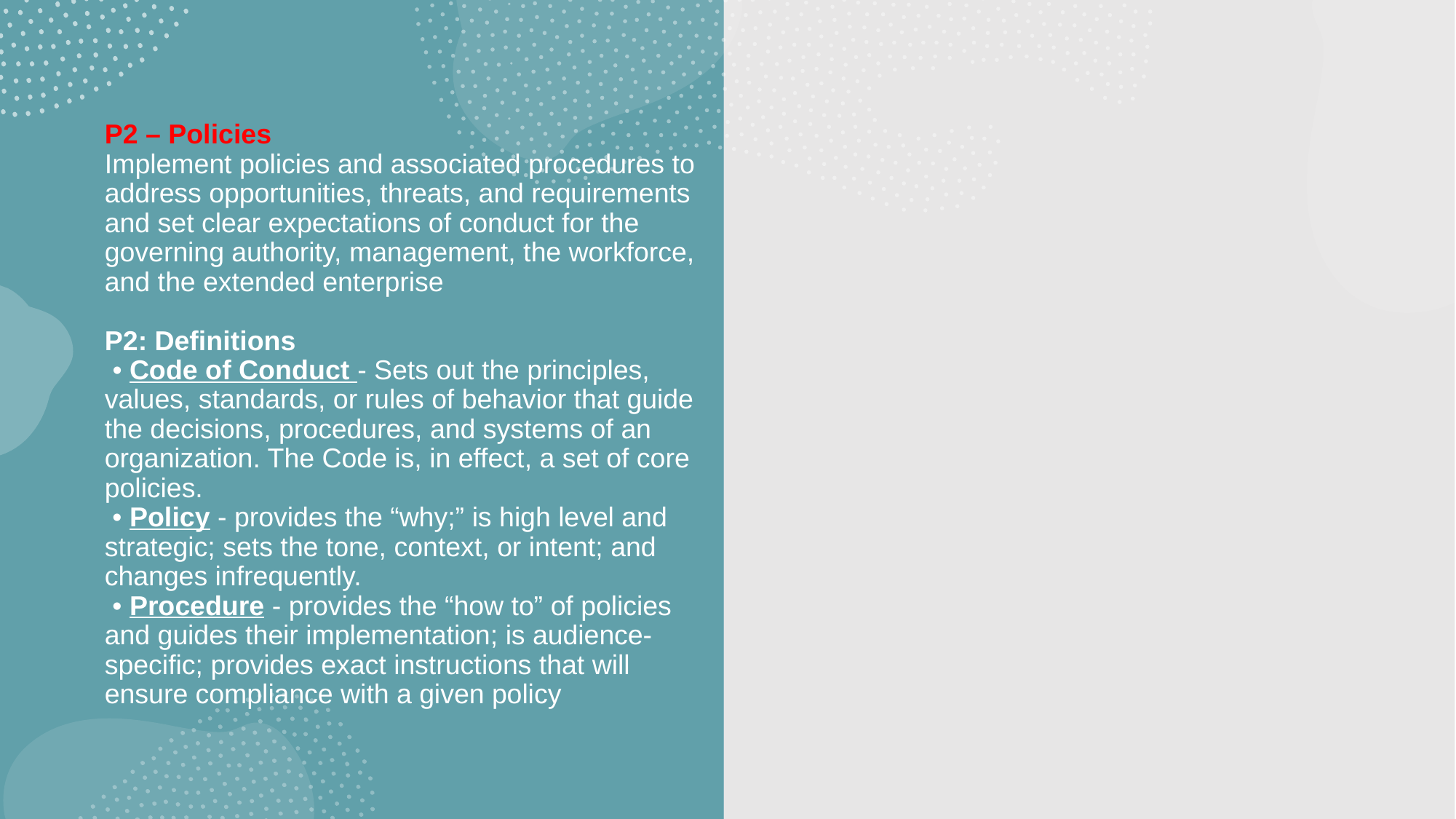

# P2 – Policies Implement policies and associated procedures to address opportunities, threats, and requirements and set clear expectations of conduct for the governing authority, management, the workforce, and the extended enterprise P2: Definitions • Code of Conduct - Sets out the principles, values, standards, or rules of behavior that guide the decisions, procedures, and systems of an organization. The Code is, in effect, a set of core policies. • Policy - provides the “why;” is high level and strategic; sets the tone, context, or intent; and changes infrequently. • Procedure - provides the “how to” of policies and guides their implementation; is audience-specific; provides exact instructions that will ensure compliance with a given policy